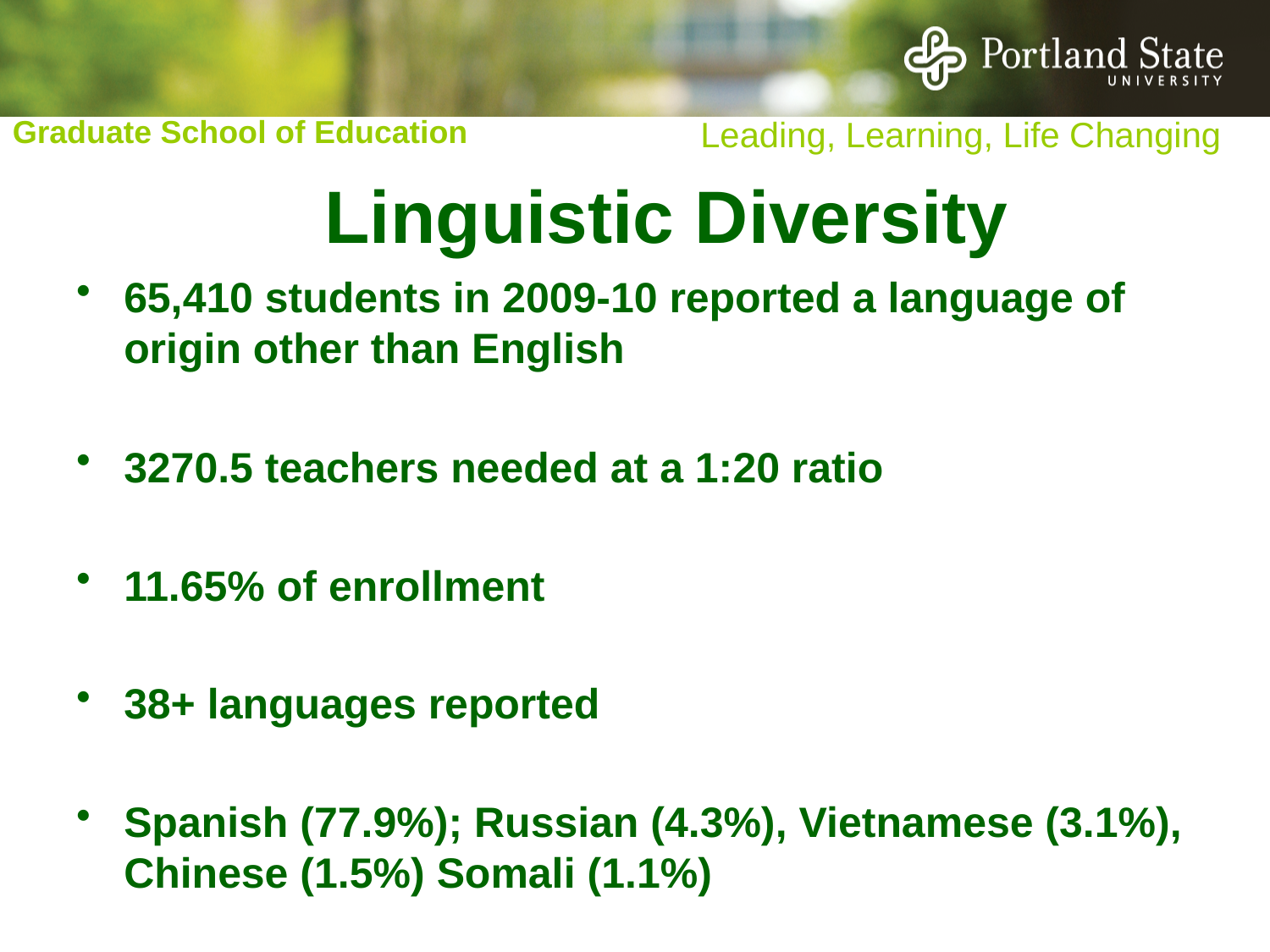

# Linguistic Diversity
65,410 students in 2009-10 reported a language of origin other than English

3270.5 teachers needed at a 1:20 ratio

11.65% of enrollment

38+ languages reported

Spanish (77.9%); Russian (4.3%), Vietnamese (3.1%), Chinese (1.5%) Somali (1.1%)